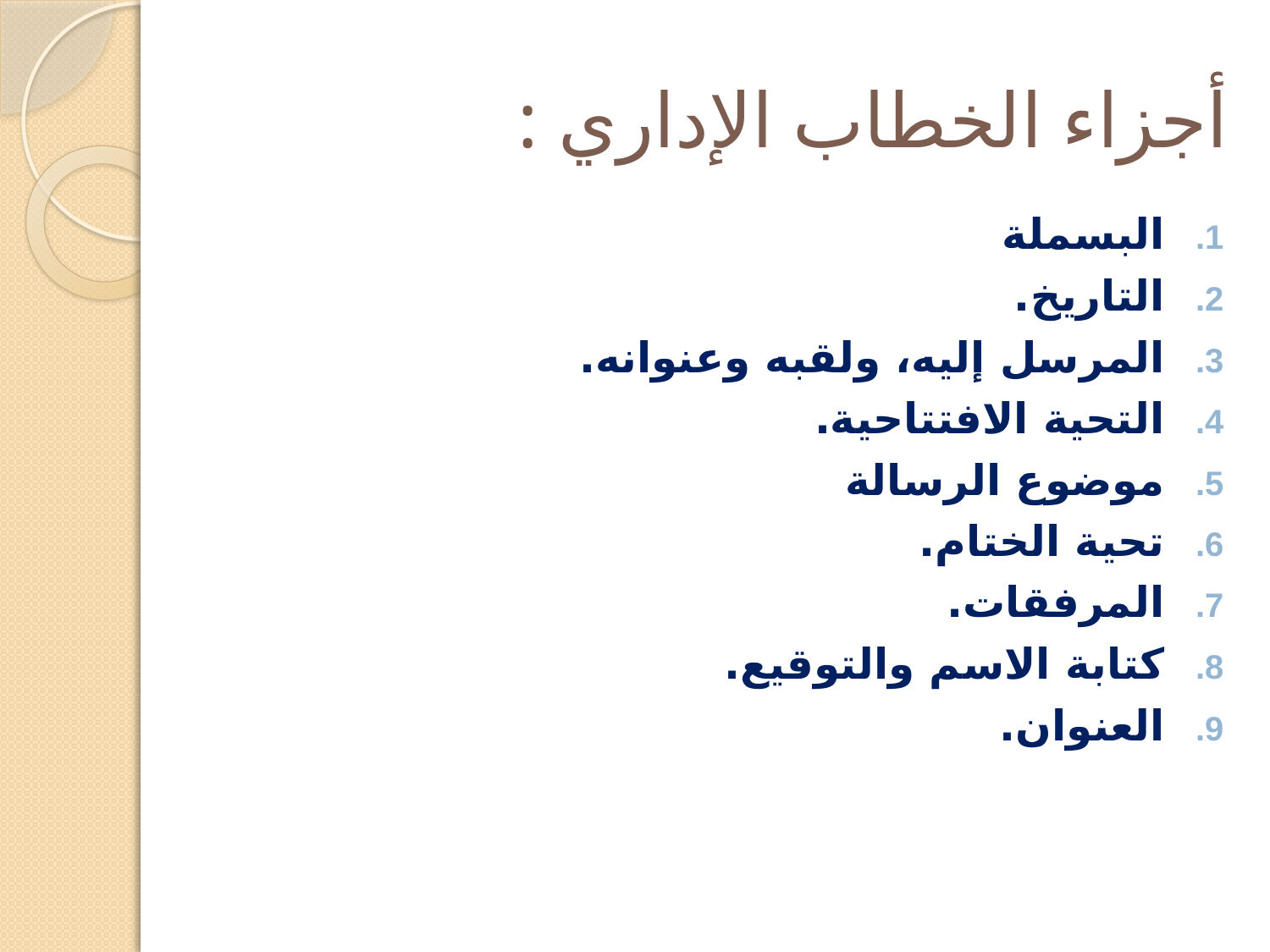

# أجزاء الخطاب الإداري :
البسملة
التاريخ.
المرسل إليه، ولقبه وعنوانه.
التحية الافتتاحية.
موضوع الرسالة
تحية الختام.
المرفقات.
كتابة الاسم والتوقيع.
العنوان.